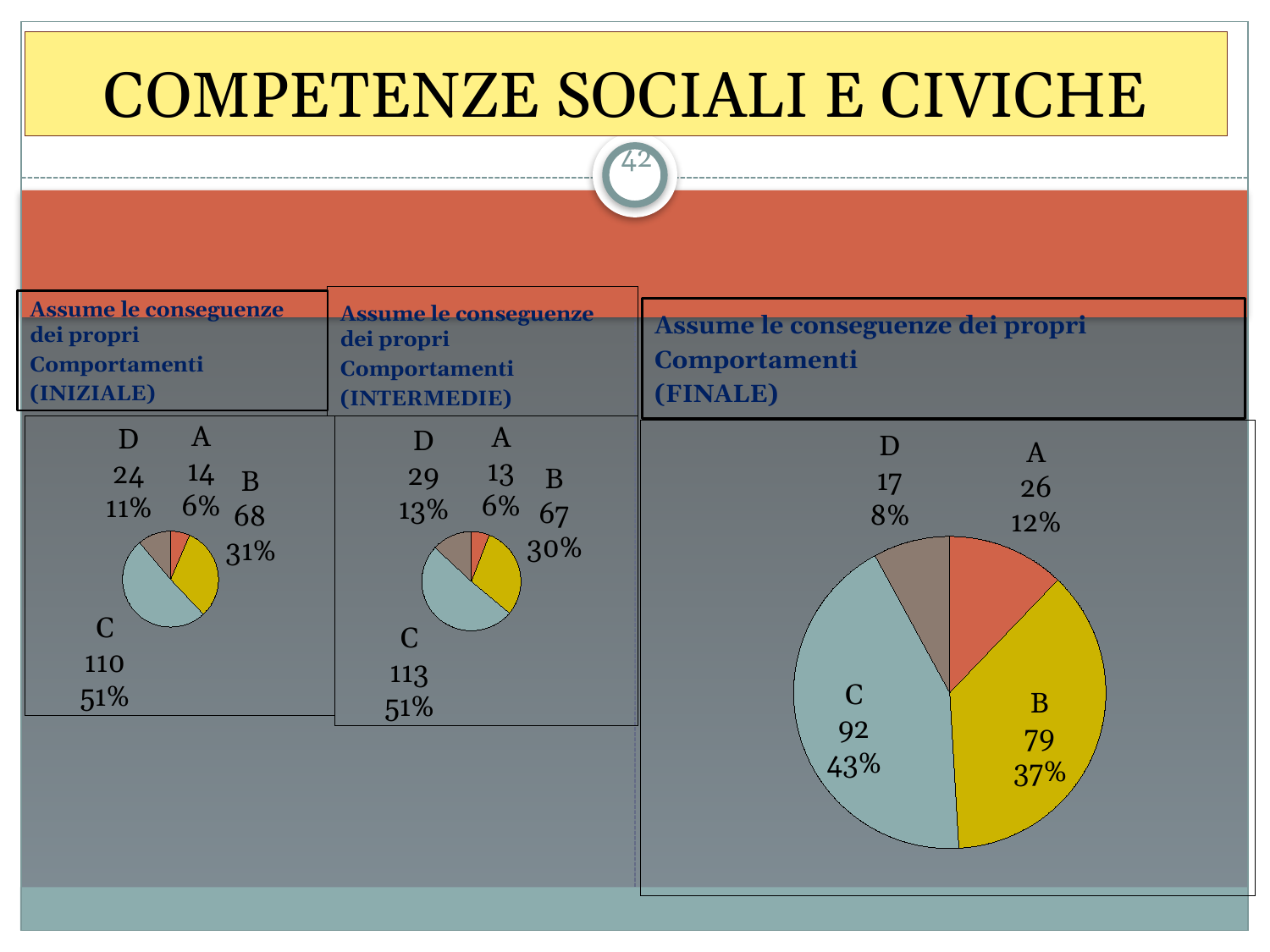

# COMPETENZE SOCIALI E CIVICHE
42

Assume le conseguenze dei propri
Comportamenti
(INTERMEDIE)
Assume le conseguenze dei propri
Comportamenti
(INIZIALE)
Assume le conseguenze dei propri
Comportamenti
(FINALE)

### Chart

| Category | Vendite |
|---|---|
| A | 14.0 |
| B | 68.0 |
| C | 110.0 |
| D | 24.0 |

### Chart

| Category | Vendite |
|---|---|
| A | 13.0 |
| B | 67.0 |
| C | 113.0 |
| D | 29.0 |

### Chart

| Category | Vendite |
|---|---|
| A | 26.0 |
| B | 79.0 |
| C | 92.0 |
| D | 17.0 |